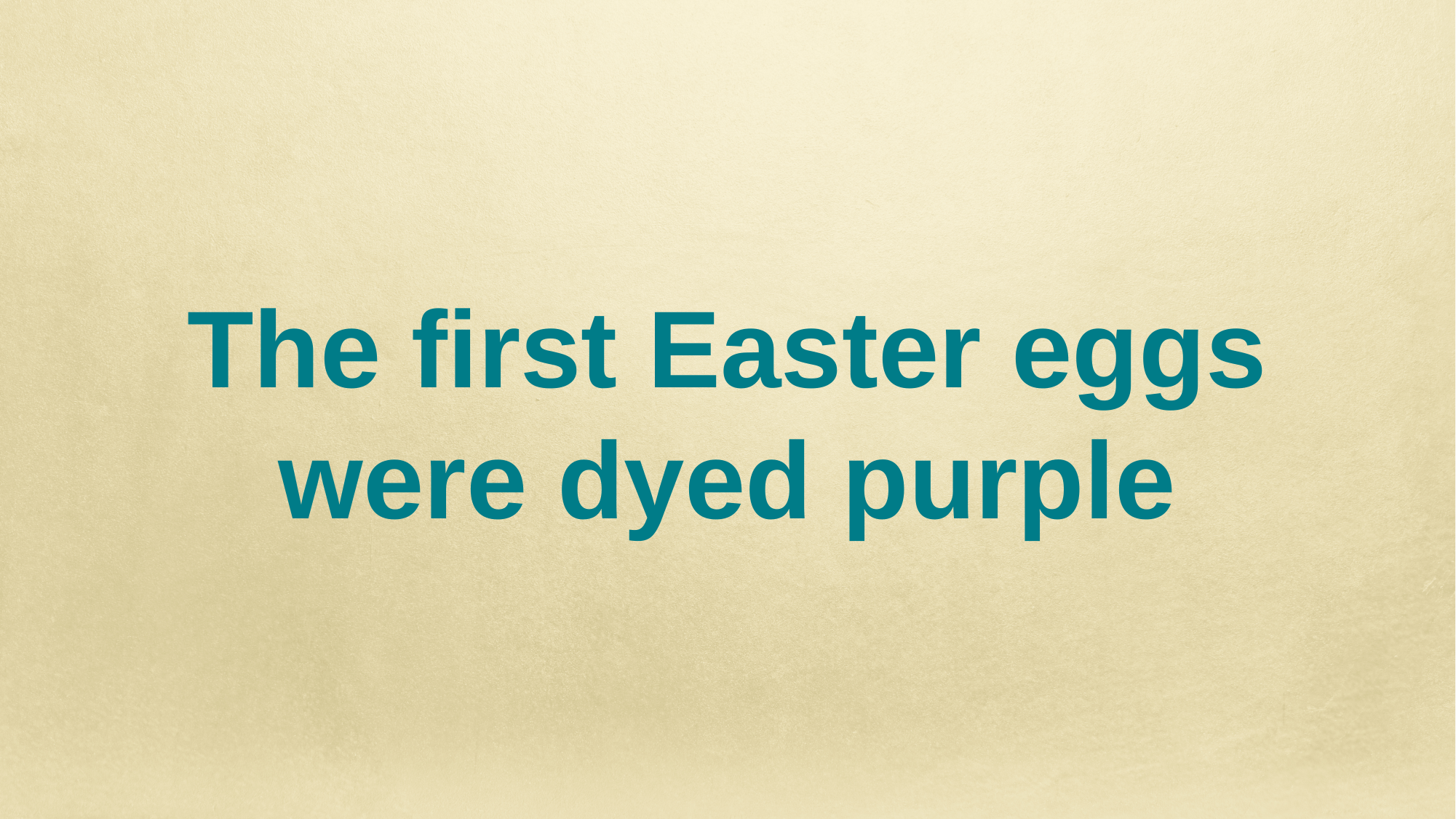

The first Easter eggs were dyed purple